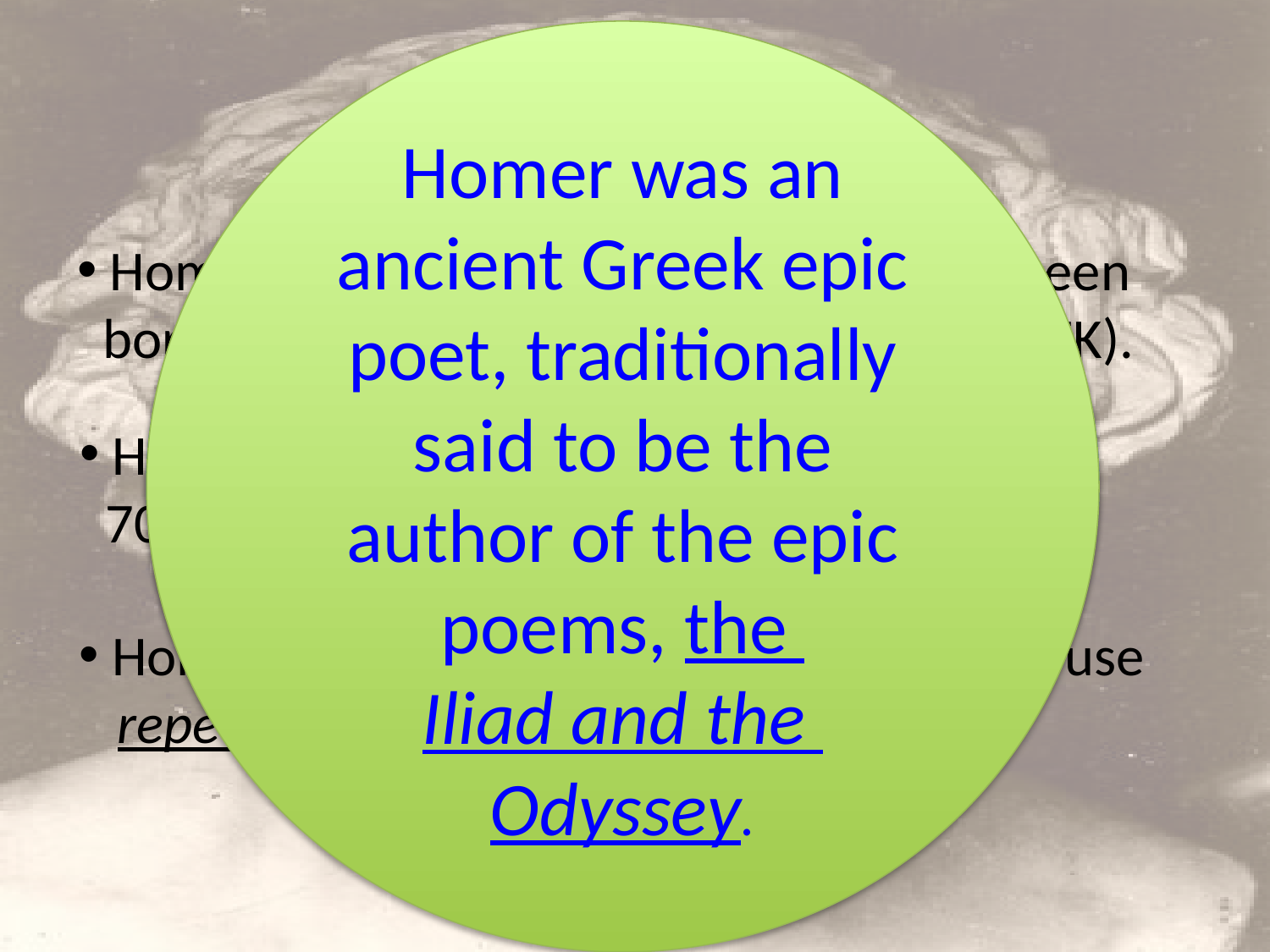

Homer was an
ancient Greek epic poet, traditionally said to be the
author of the epic poems, the Iliad and the Odyssey.
# Storytellers
Homer’s (and others!)  stories provided many of the ideas and plots for playwrights that came after him!
 Homer was a blind poet who may have been
  born on an island in the Aegean Sea (GREEK).
 He probably composed his works between
  700 and 800 B.C.
 Homer was one of the first storytellers to use
   repetition and dialogue in his stories.